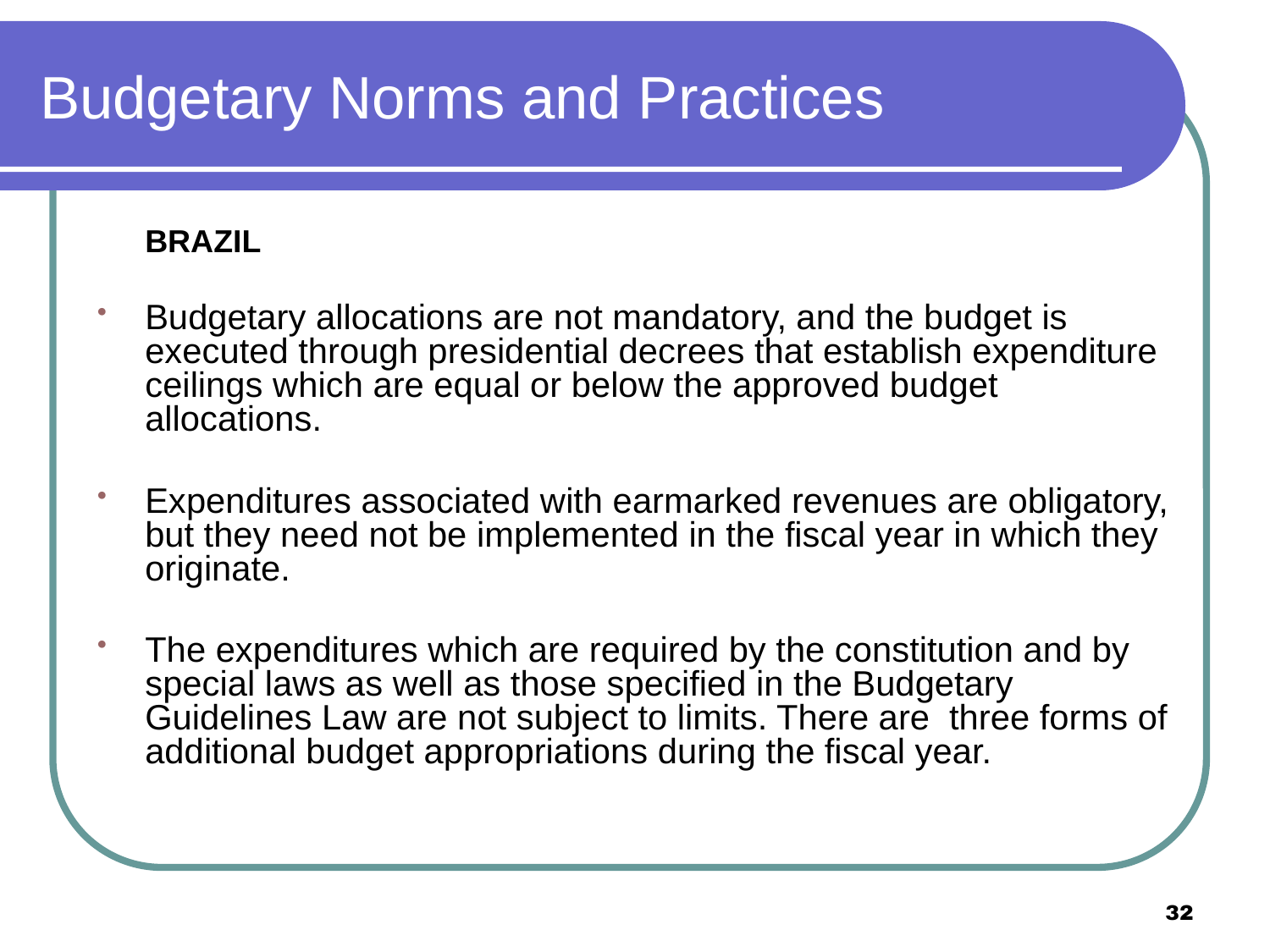

# Budgetary Norms and Practices
	BRAZIL

Budgetary allocations are not mandatory, and the budget is executed through presidential decrees that establish expenditure ceilings which are equal or below the approved budget allocations.

Expenditures associated with earmarked revenues are obligatory, but they need not be implemented in the fiscal year in which they originate.

The expenditures which are required by the constitution and by special laws as well as those specified in the Budgetary Guidelines Law are not subject to limits. There are  three forms of additional budget appropriations during the fiscal year.
32